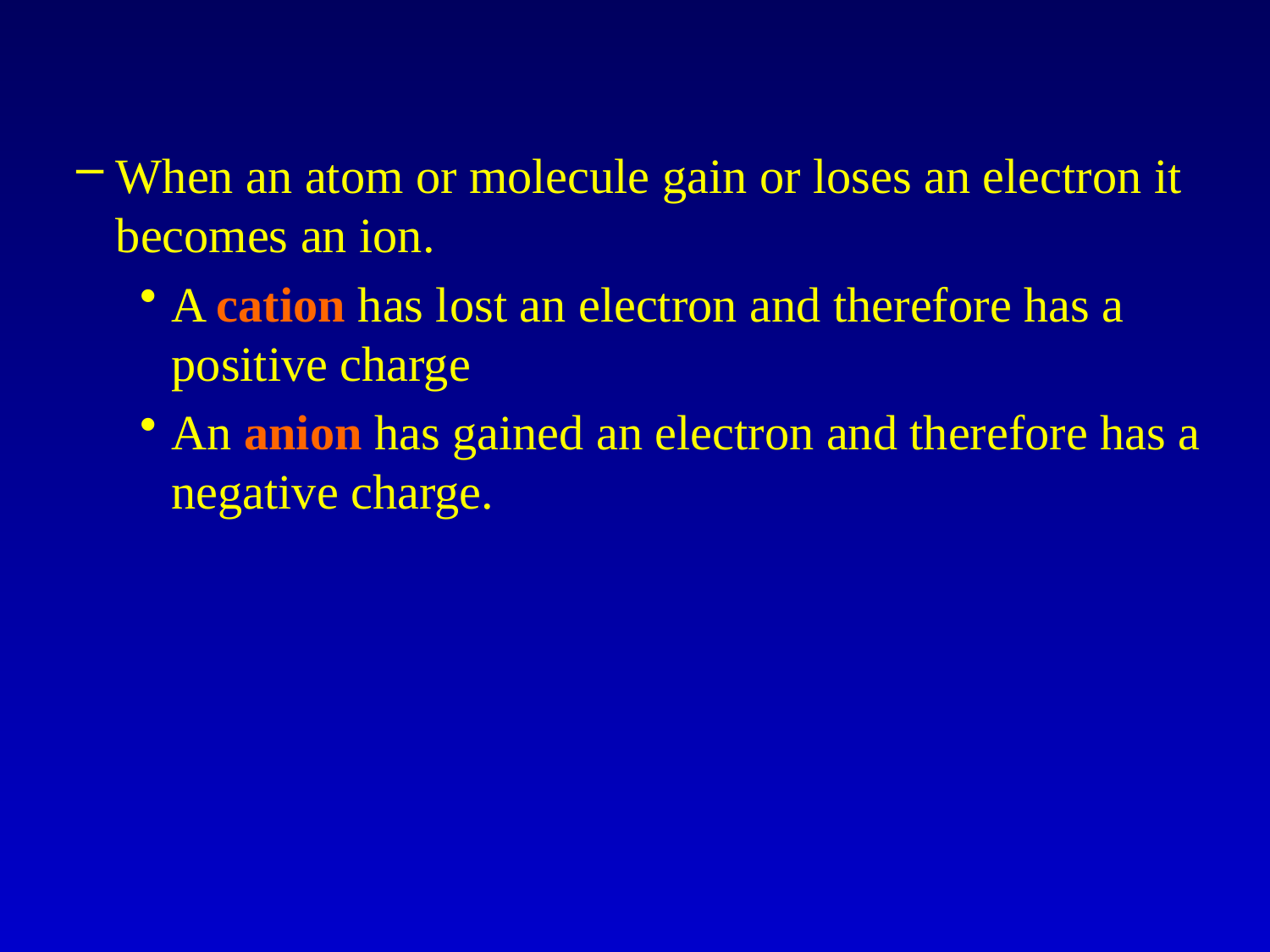

When an atom or molecule gain or loses an electron it becomes an ion.
A cation has lost an electron and therefore has a positive charge
An anion has gained an electron and therefore has a negative charge.